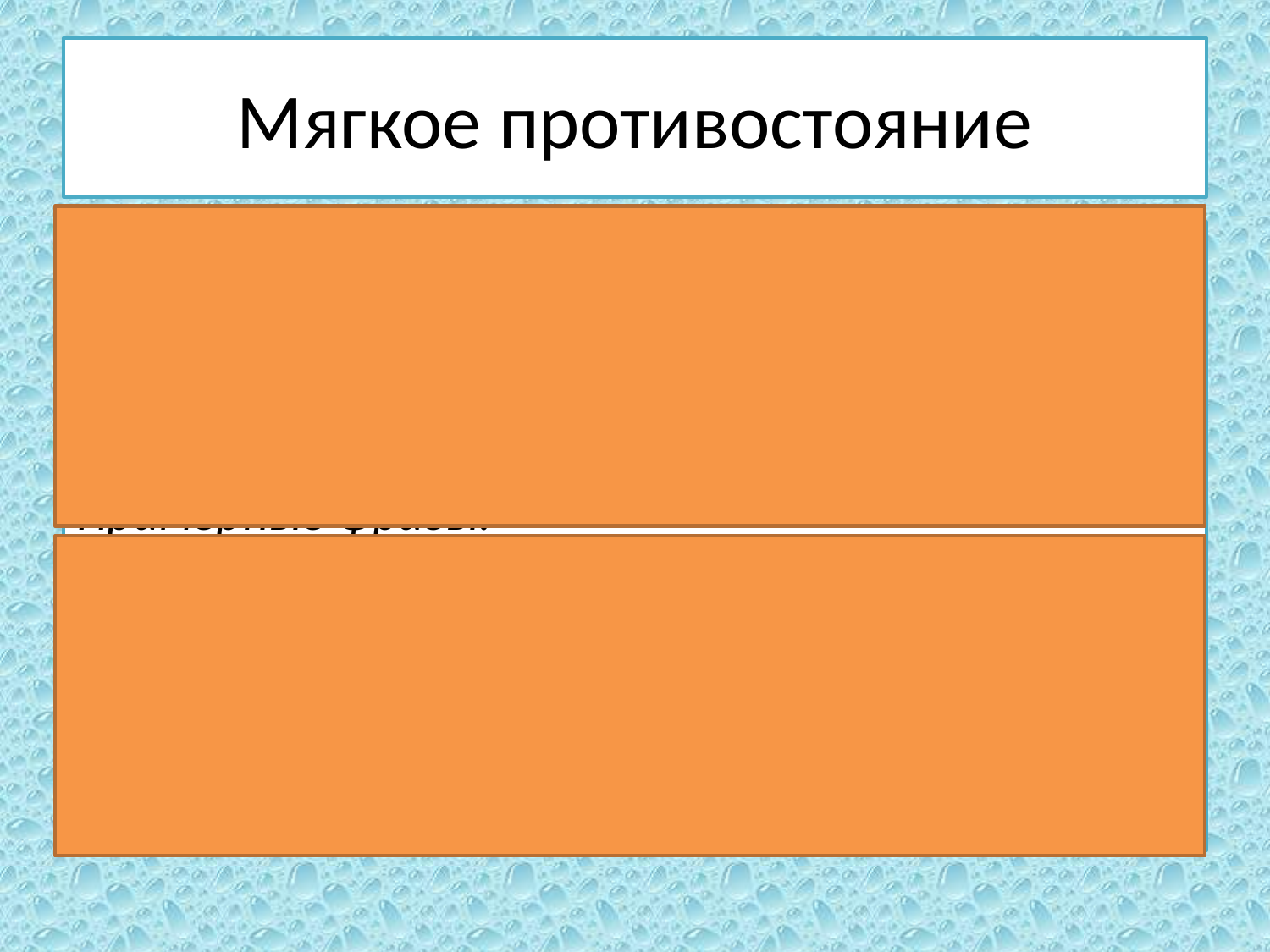

# Мягкое противостояние

Пример: Вам не нравится, что ваш сосед по парте никогда не носит в школу учебники и пользуется вашими. Окажите ему мягкое противостояние. Попробуйте мягко намекнуть ему на это.
Примерные фразы:
- Не хочется ссориться, но мне не нравится, когда моими вещами пользуются другие.
- Не обижайся, но мне одному удобнее пользоваться моими учебниками.